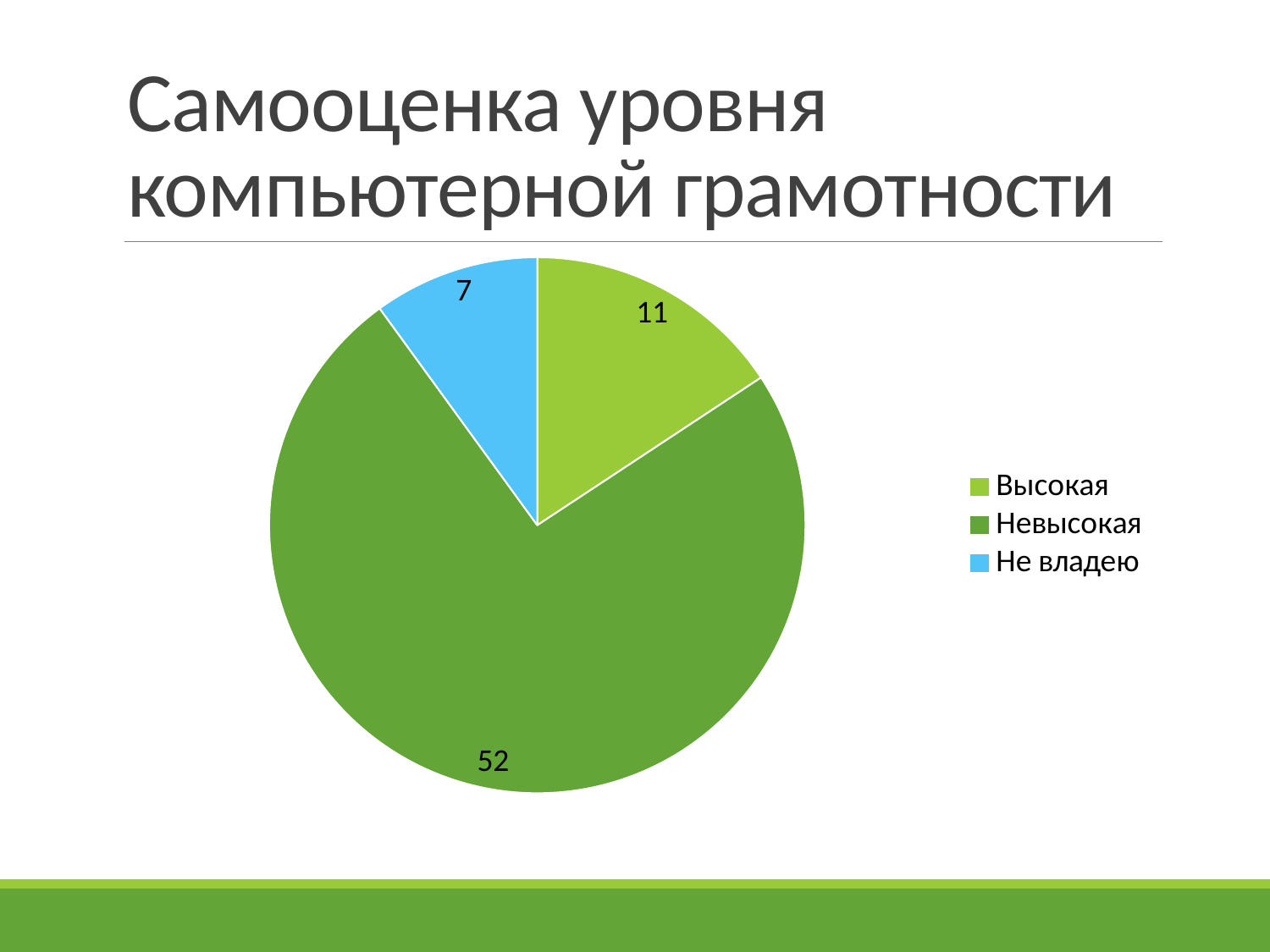

# Самооценка уровня компьютерной грамотности

### Chart

| Category |  |
|---|---|
| Высокая | 11.0 |
| Невысокая | 52.0 |
| Не владею | 7.0 |